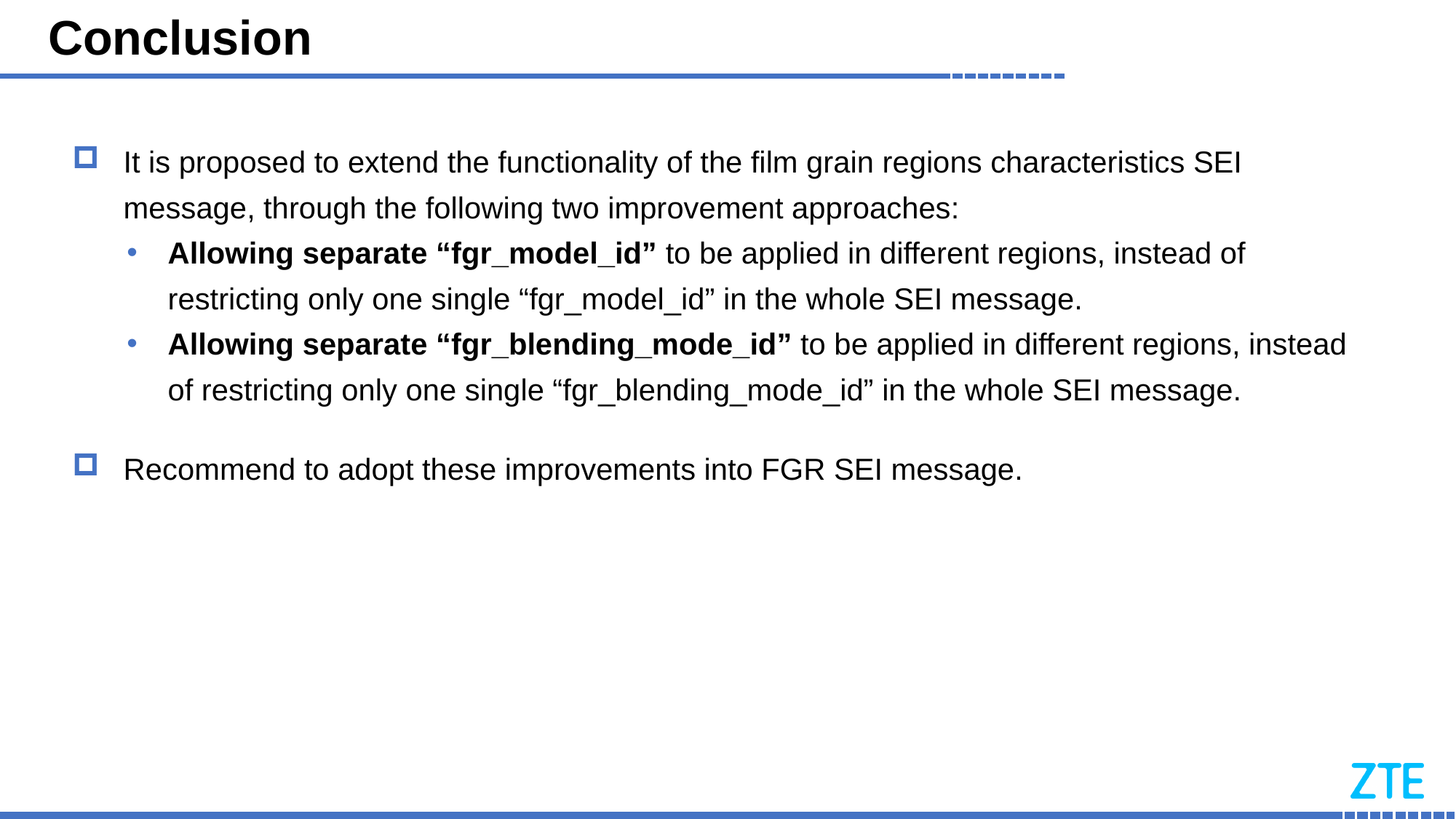

Conclusion
It is proposed to extend the functionality of the film grain regions characteristics SEI message, through the following two improvement approaches:
Allowing separate “fgr_model_id” to be applied in different regions, instead of restricting only one single “fgr_model_id” in the whole SEI message.
Allowing separate “fgr_blending_mode_id” to be applied in different regions, instead of restricting only one single “fgr_blending_mode_id” in the whole SEI message.
Recommend to adopt these improvements into FGR SEI message.